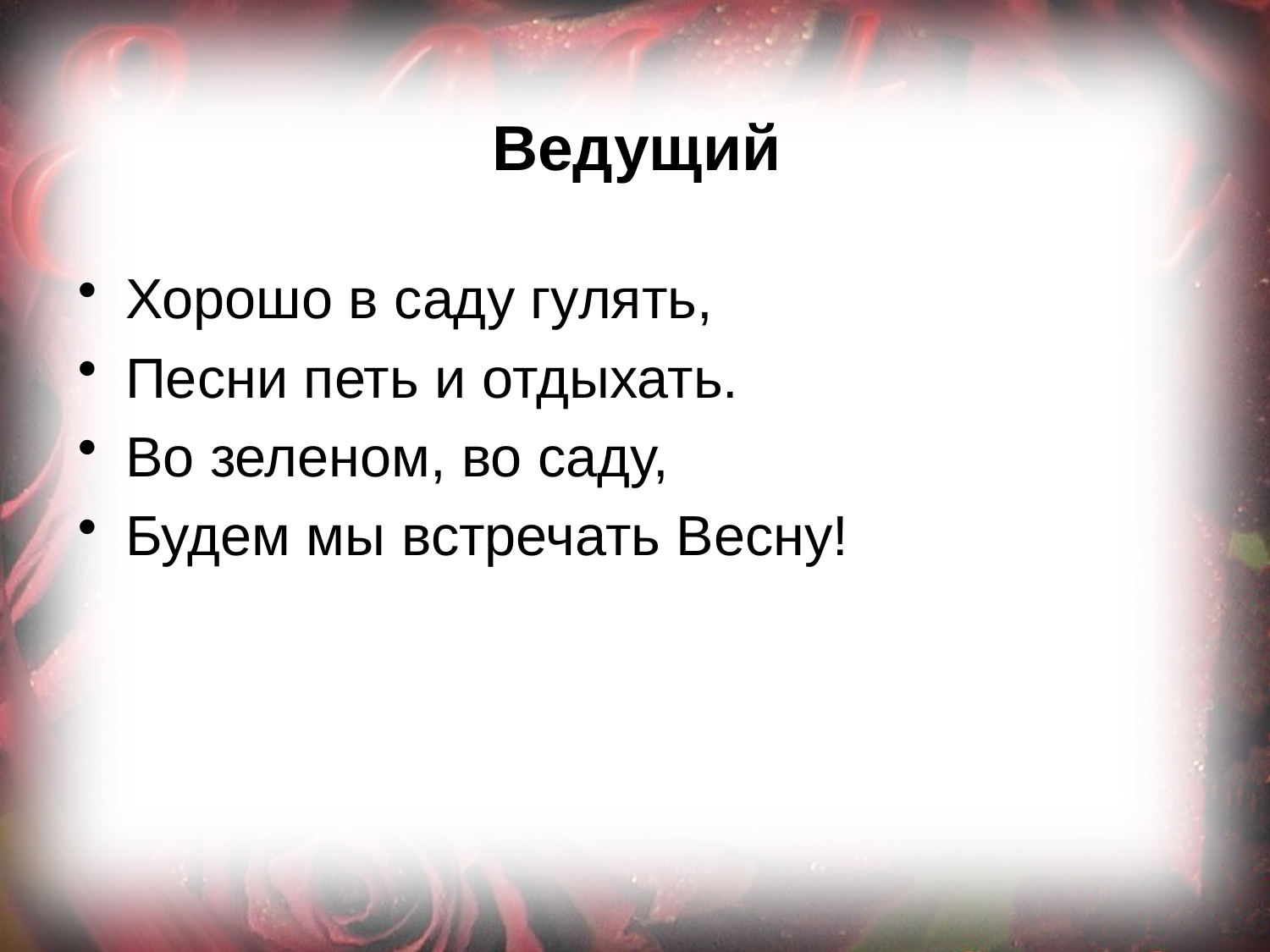

# Ведущий
Хорошо в саду гулять,
Песни петь и отдыхать.
Во зеленом, во саду,
Будем мы встречать Весну!